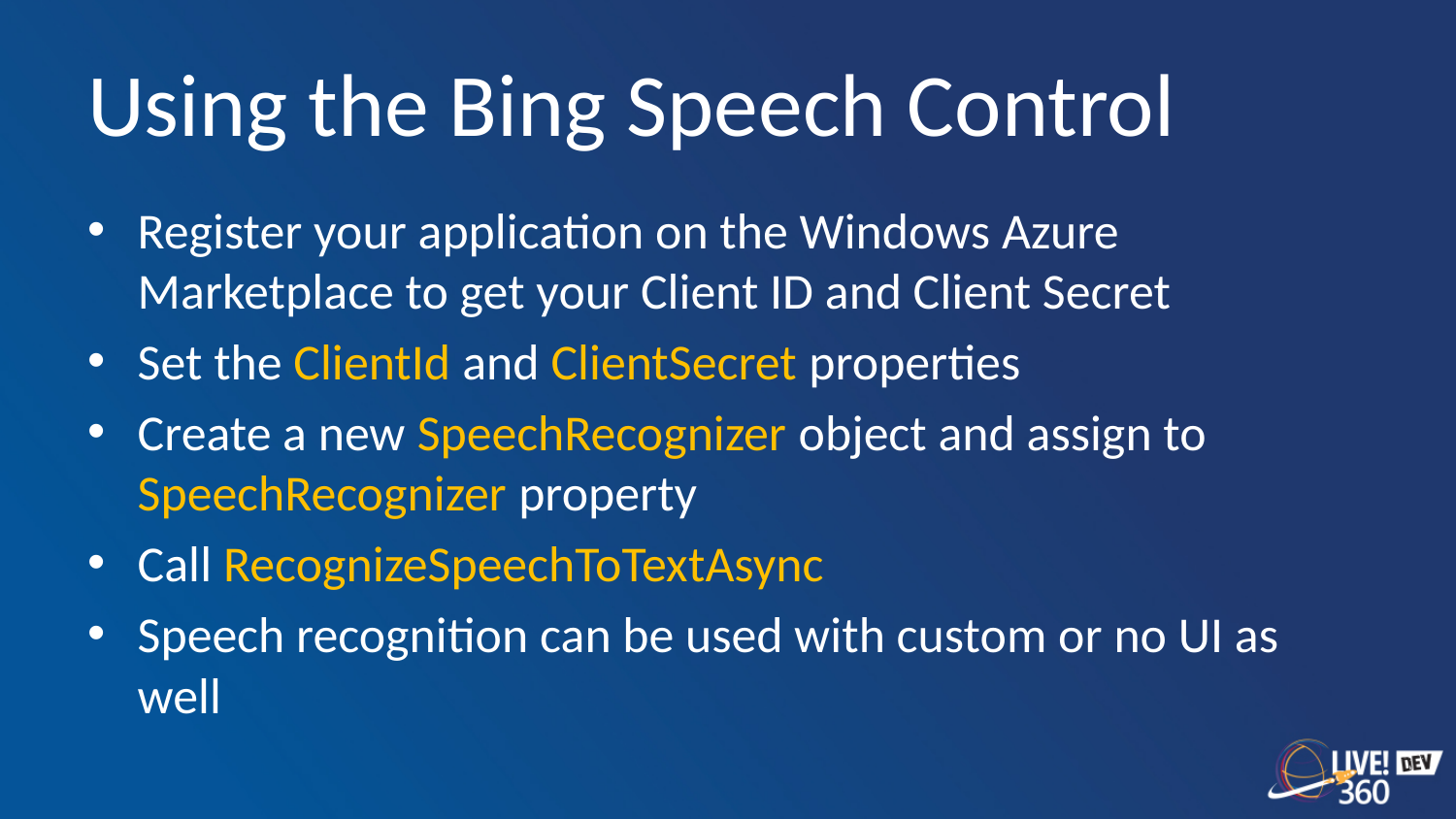

# Using the Bing Speech Control
Register your application on the Windows Azure Marketplace to get your Client ID and Client Secret
Set the ClientId and ClientSecret properties
Create a new SpeechRecognizer object and assign to SpeechRecognizer property
Call RecognizeSpeechToTextAsync
Speech recognition can be used with custom or no UI as well